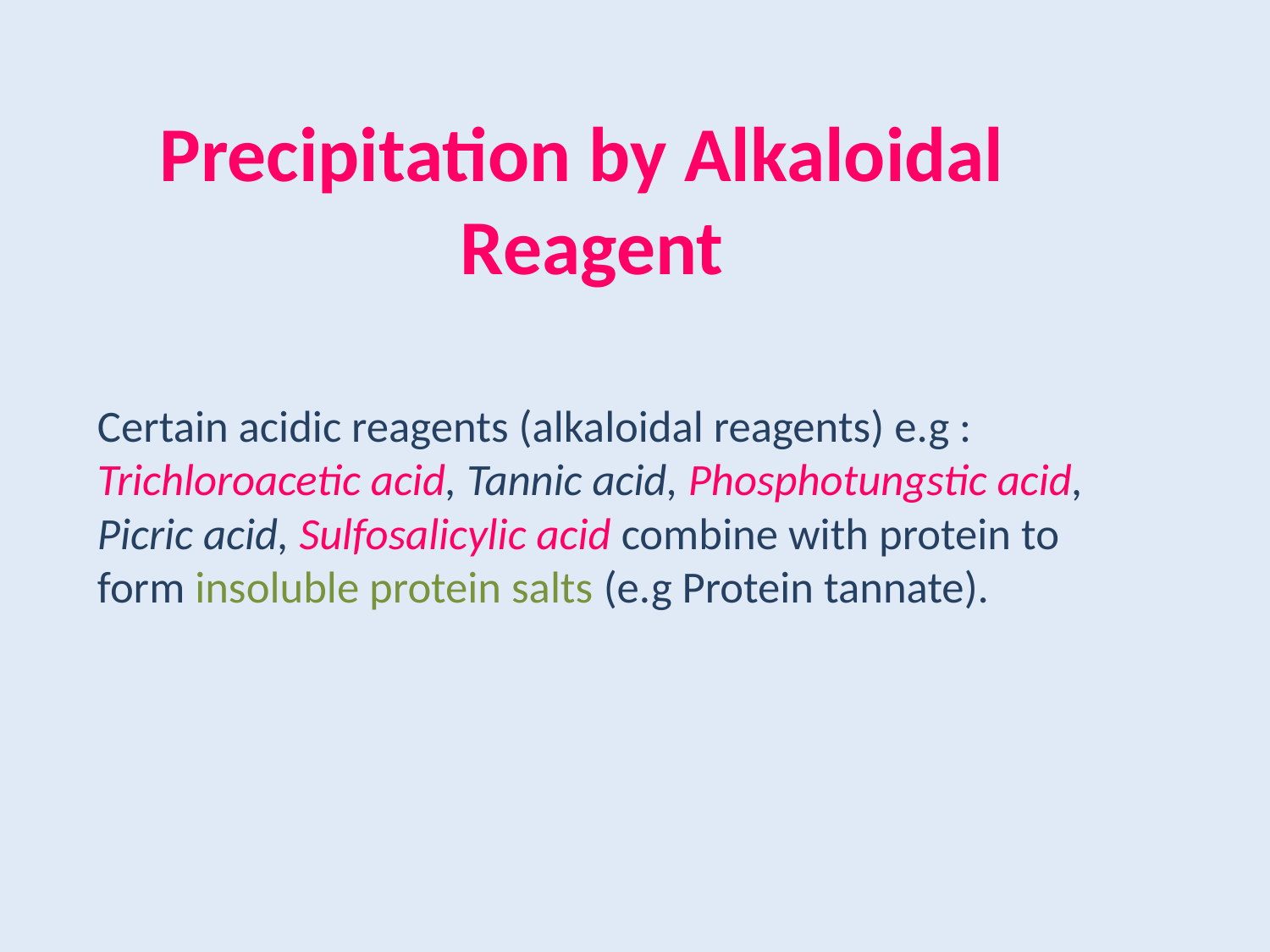

# Precipitation by Alkaloidal Reagent
Certain acidic reagents (alkaloidal reagents) e.g : Trichloroacetic acid, Tannic acid, Phosphotungstic acid, Picric acid, Sulfosalicylic acid combine with protein to form insoluble protein salts (e.g Protein tannate).